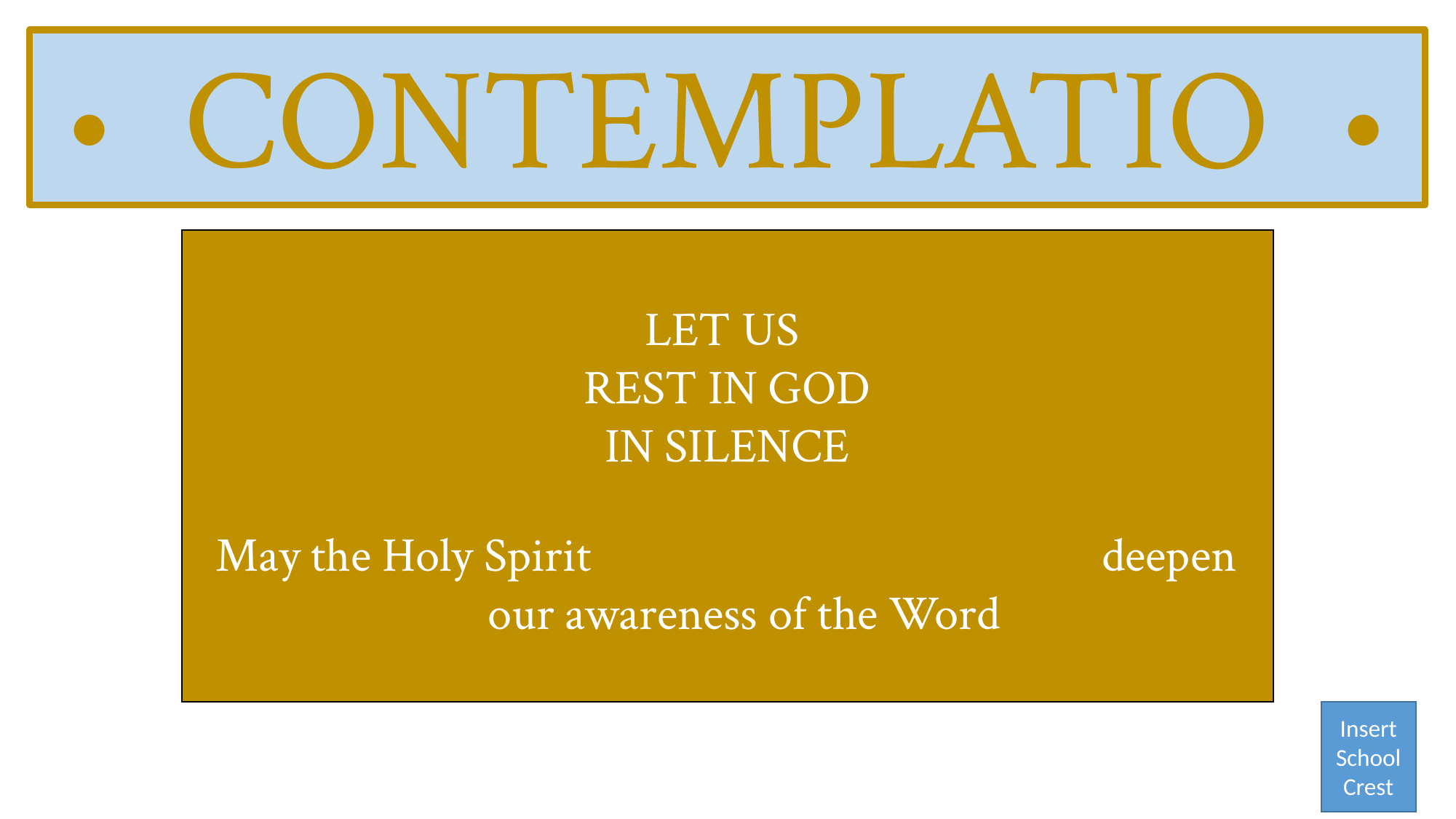

•  CONTEMPLATIO  •

LET US
REST IN GOD
IN SILENCE

May the Holy Spirit                                               deepen our awareness of the Word

Insert School Crest